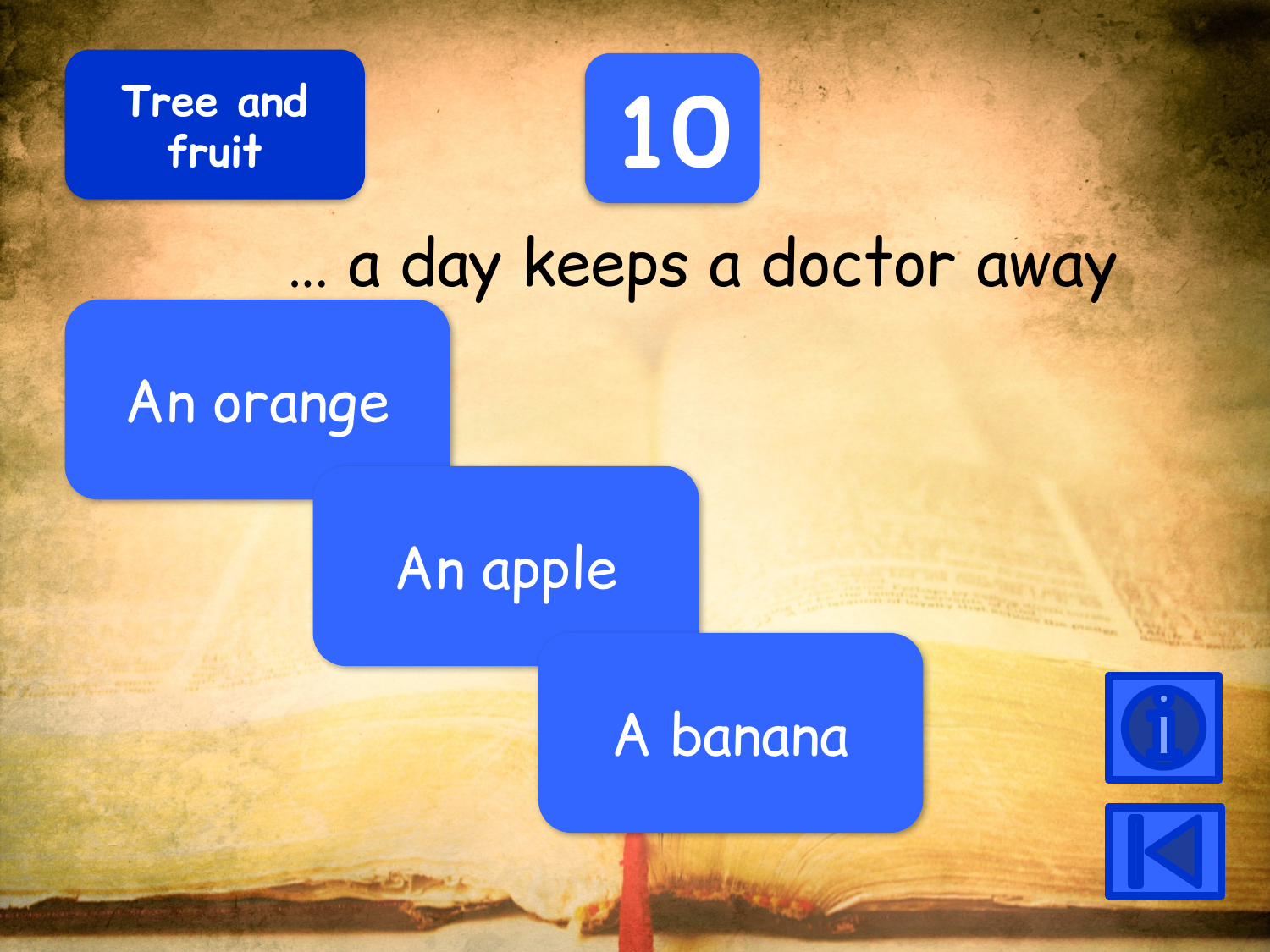

Tree and fruit
10
 … a day keeps a doctor away
An orange
An apple
A banana